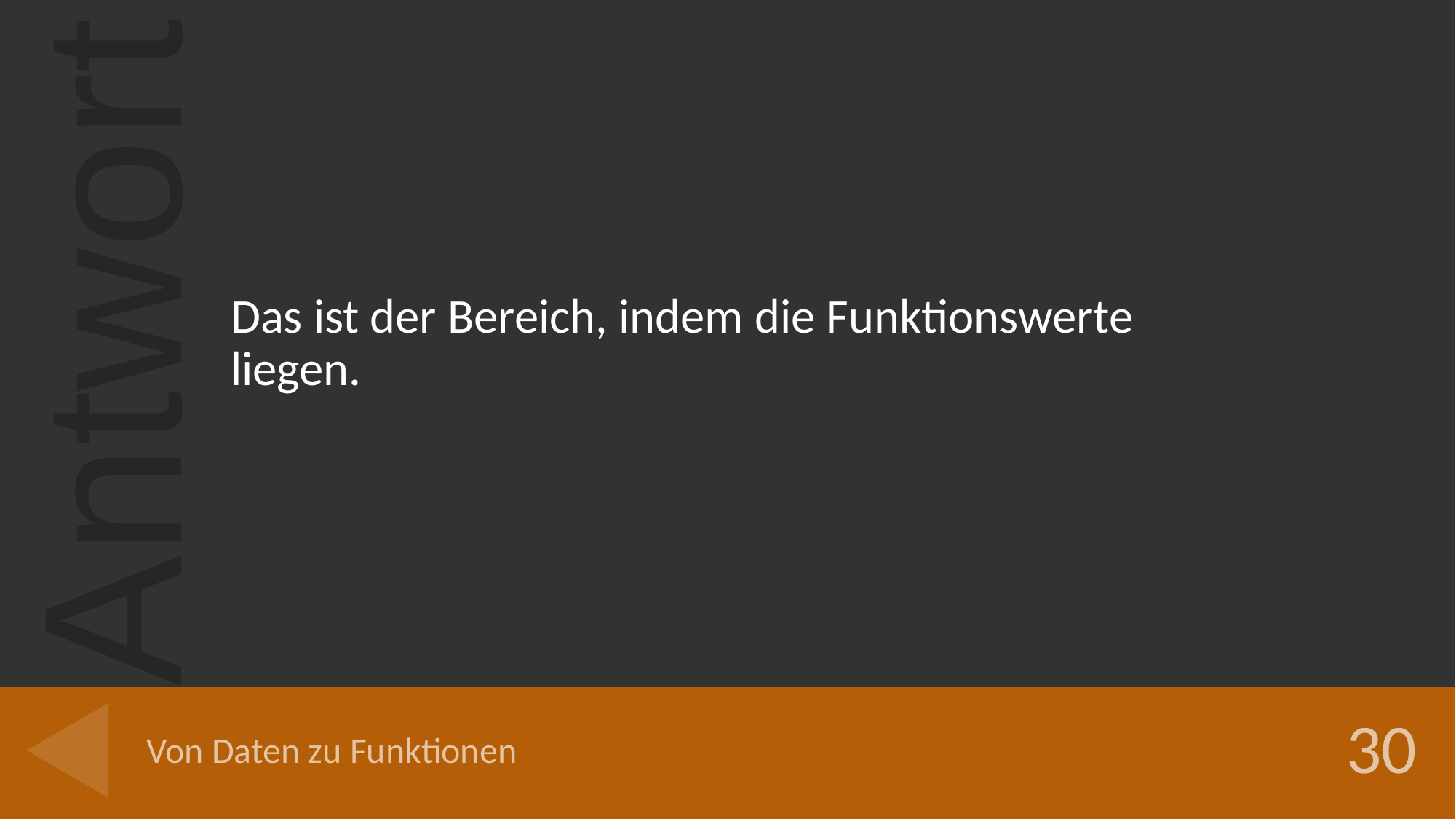

Das ist der Bereich, indem die Funktionswerte liegen.
# Von Daten zu Funktionen
30